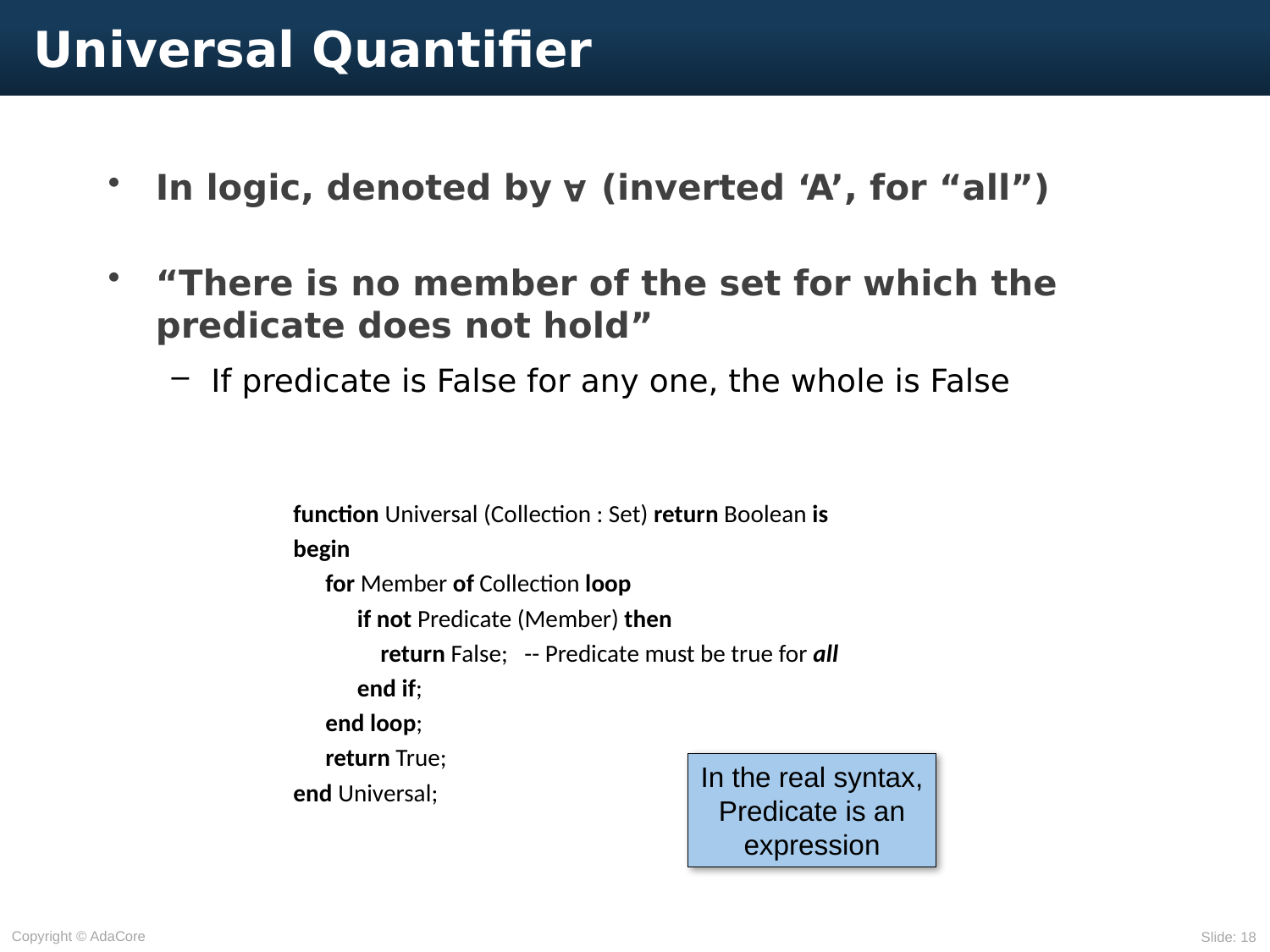

# Universal Quantifier
In logic, denoted by    (inverted ‘A’, for “all”)
“There is no member of the set for which the predicate does not hold”
If predicate is False for any one, the whole is False
A
function Universal (Collection : Set) return Boolean is
begin
	for Member of Collection loop
		if not Predicate (Member) then
			return False;   -- Predicate must be true for all
		end if;
	end loop;
	return True;
end Universal;
In the real syntax, Predicate is an expression